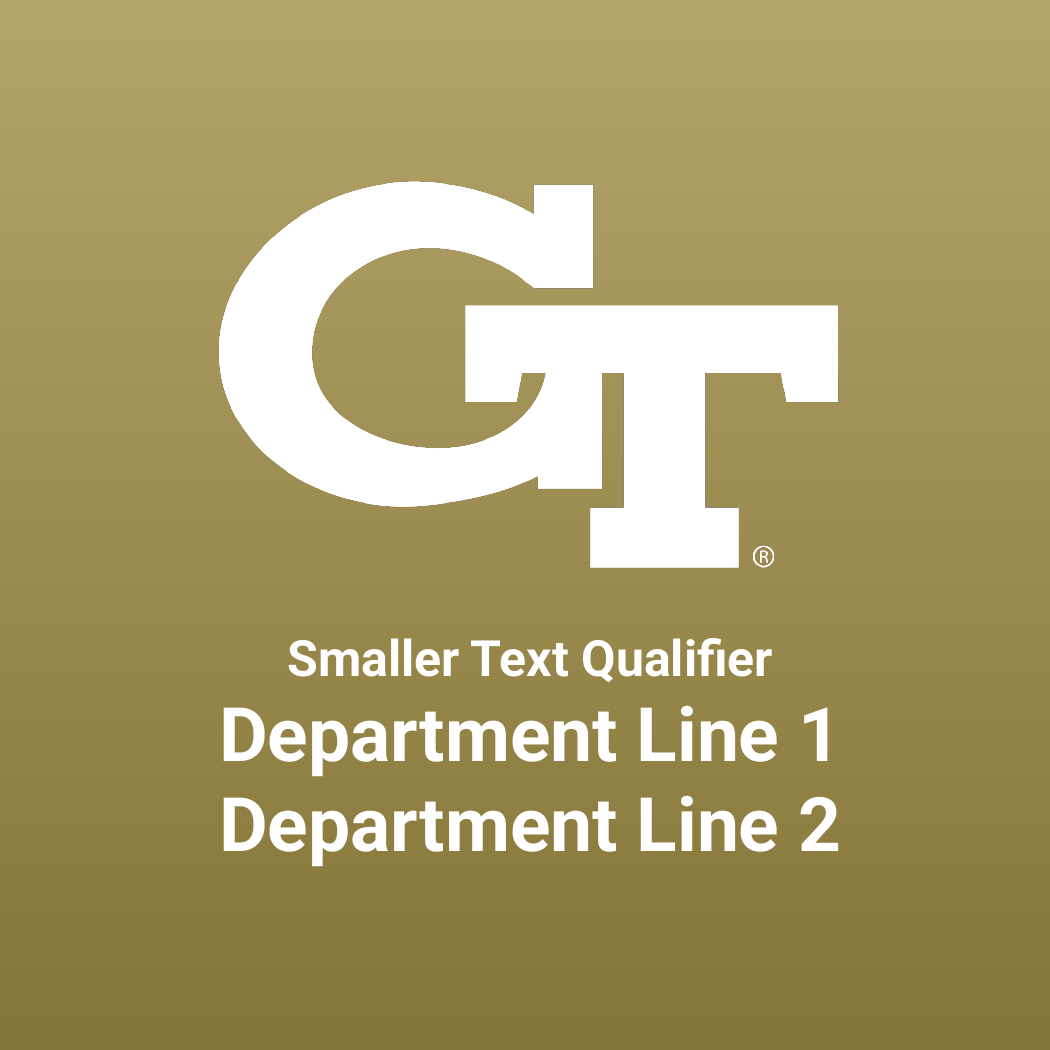

Smaller Text Qualifier
Department Line 1
Department Line 2